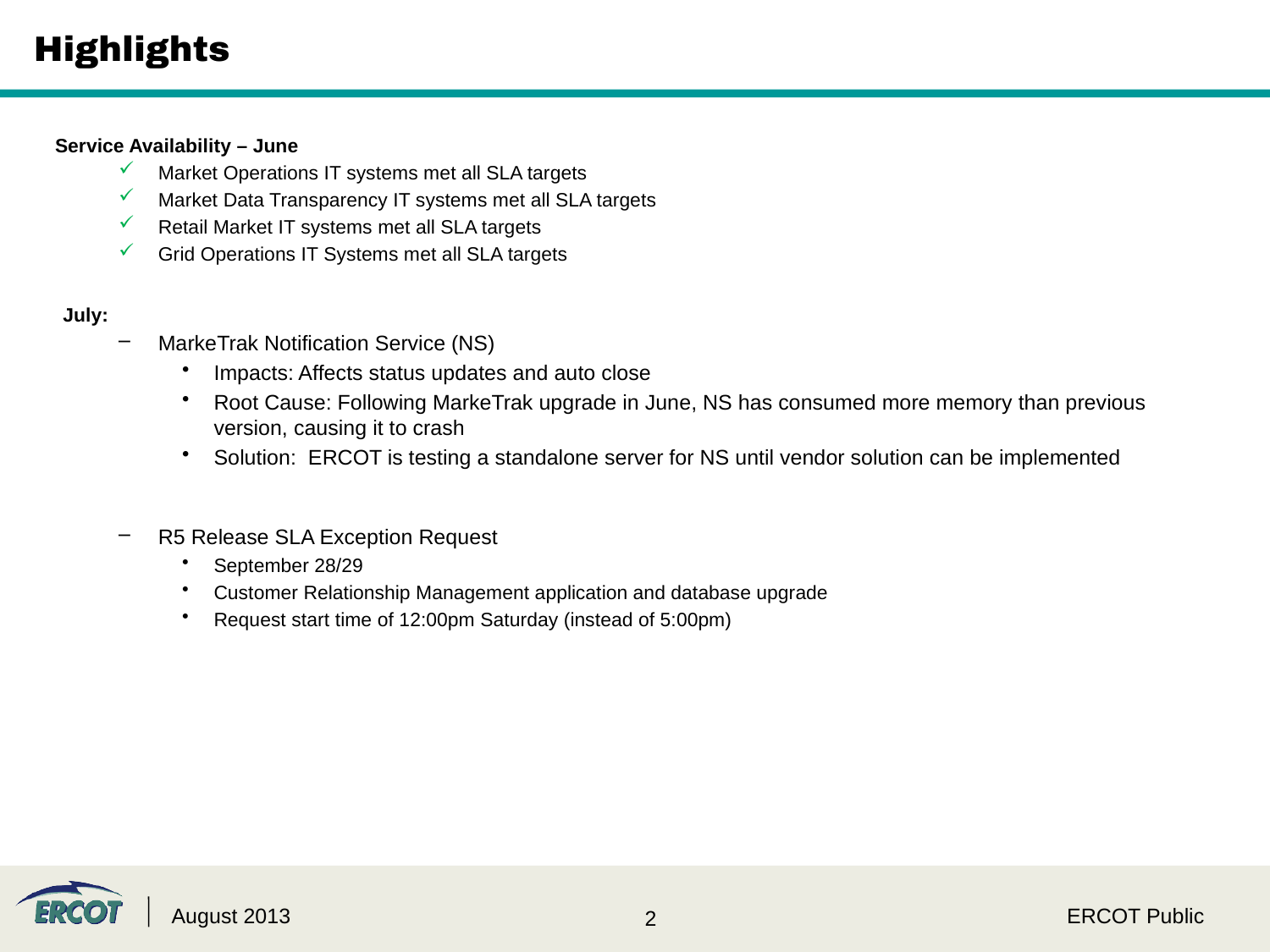

# Highlights
Service Availability – June
Market Operations IT systems met all SLA targets
Market Data Transparency IT systems met all SLA targets
Retail Market IT systems met all SLA targets
Grid Operations IT Systems met all SLA targets

July:
MarkeTrak Notification Service (NS)
Impacts: Affects status updates and auto close
Root Cause: Following MarkeTrak upgrade in June, NS has consumed more memory than previous version, causing it to crash
Solution:  ERCOT is testing a standalone server for NS until vendor solution can be implemented

R5 Release SLA Exception Request
September 28/29
Customer Relationship Management application and database upgrade
Request start time of 12:00pm Saturday (instead of 5:00pm)
August 2013
ERCOT Public